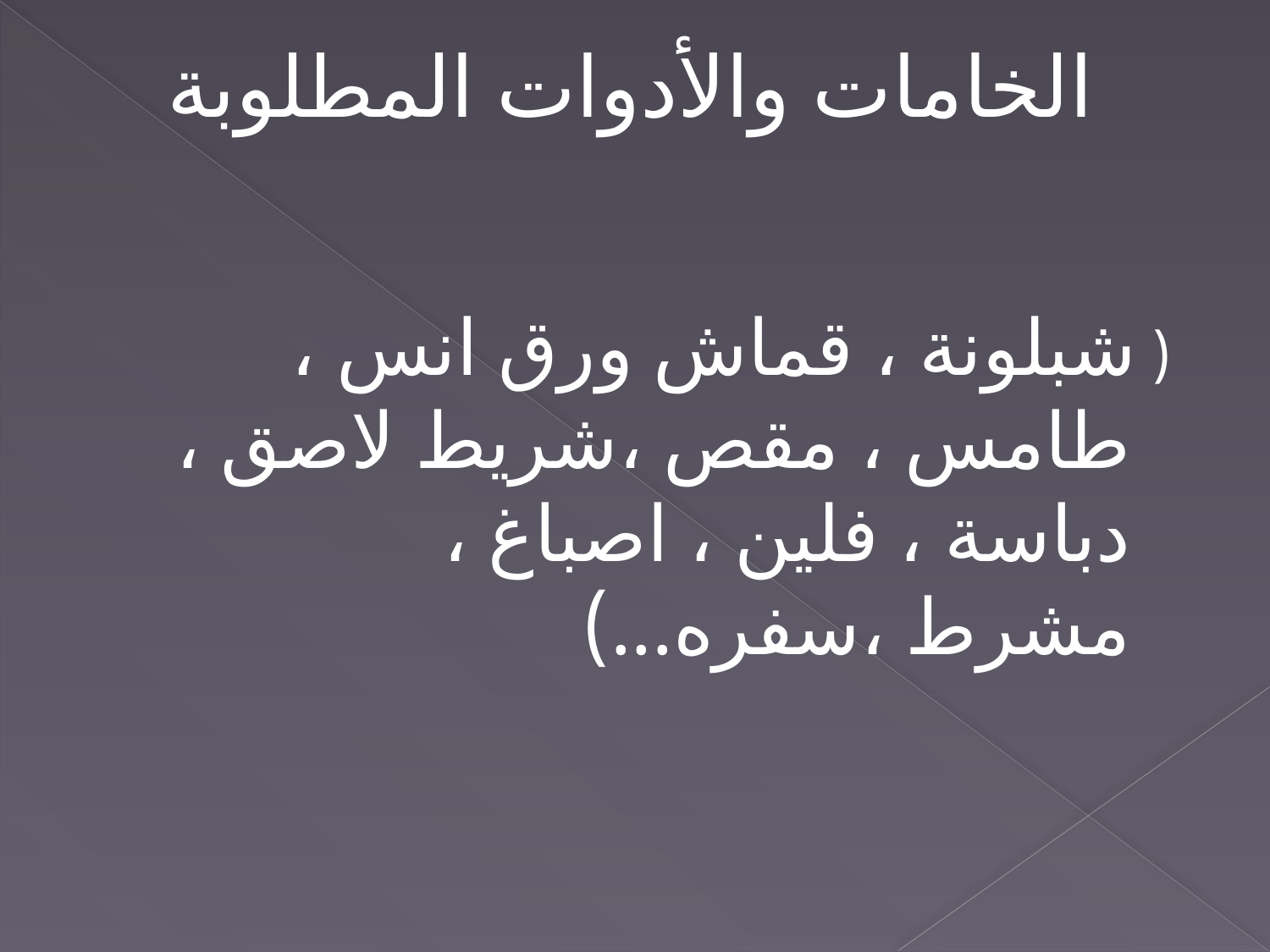

الخامات والأدوات المطلوبة

 ( شبلونة ، قماش ورق انس ، طامس ، مقص ،شريط لاصق ، دباسة ، فلين ، اصباغ ، مشرط ،سفره...)